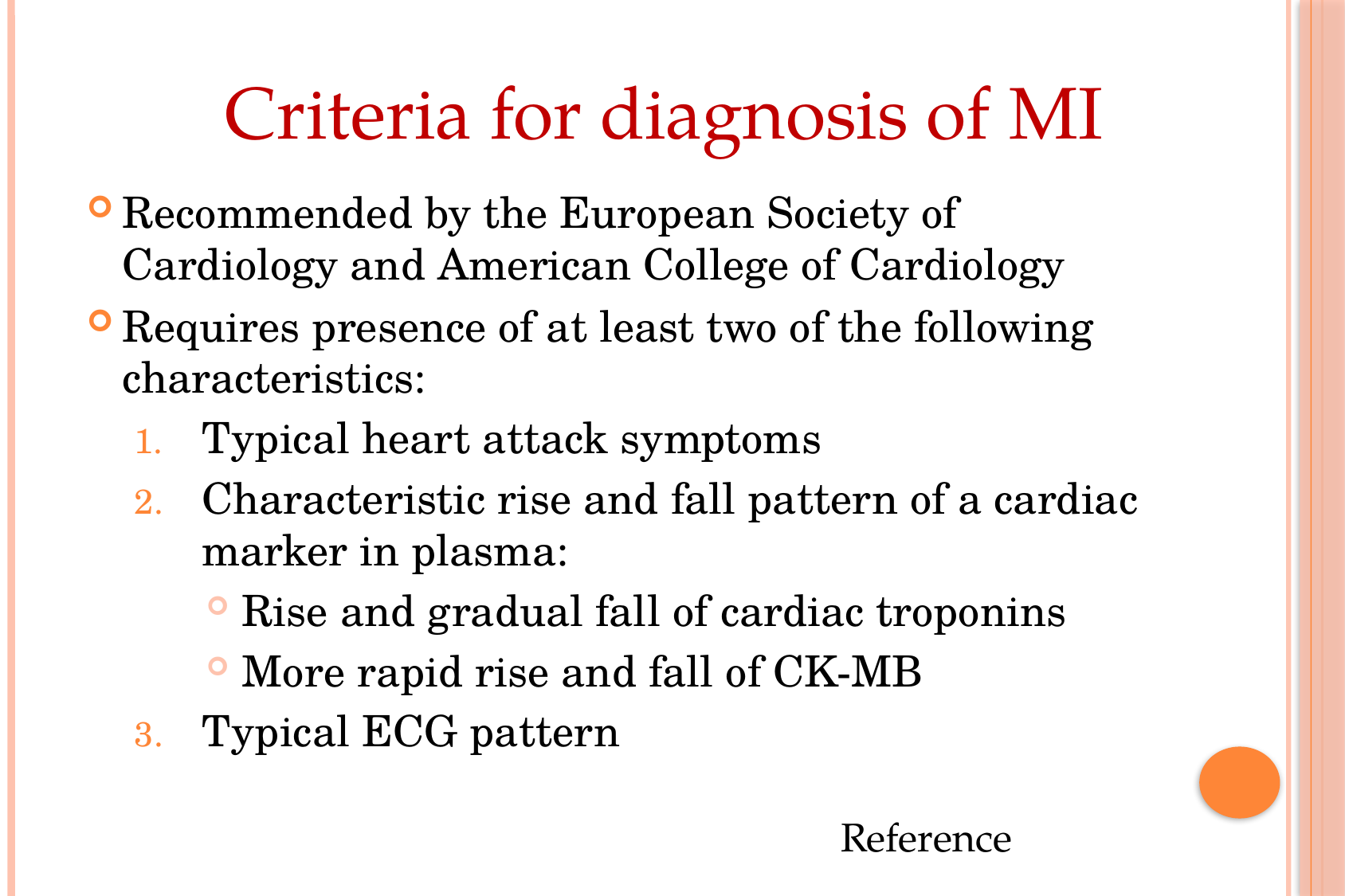

Criteria for diagnosis of MI
Recommended by the European Society of Cardiology and American College of Cardiology
Requires presence of at least two of the following characteristics:
Typical heart attack symptoms
Characteristic rise and fall pattern of a cardiac marker in plasma:
Rise and gradual fall of cardiac troponins
More rapid rise and fall of CK-MB
Typical ECG pattern

Reference